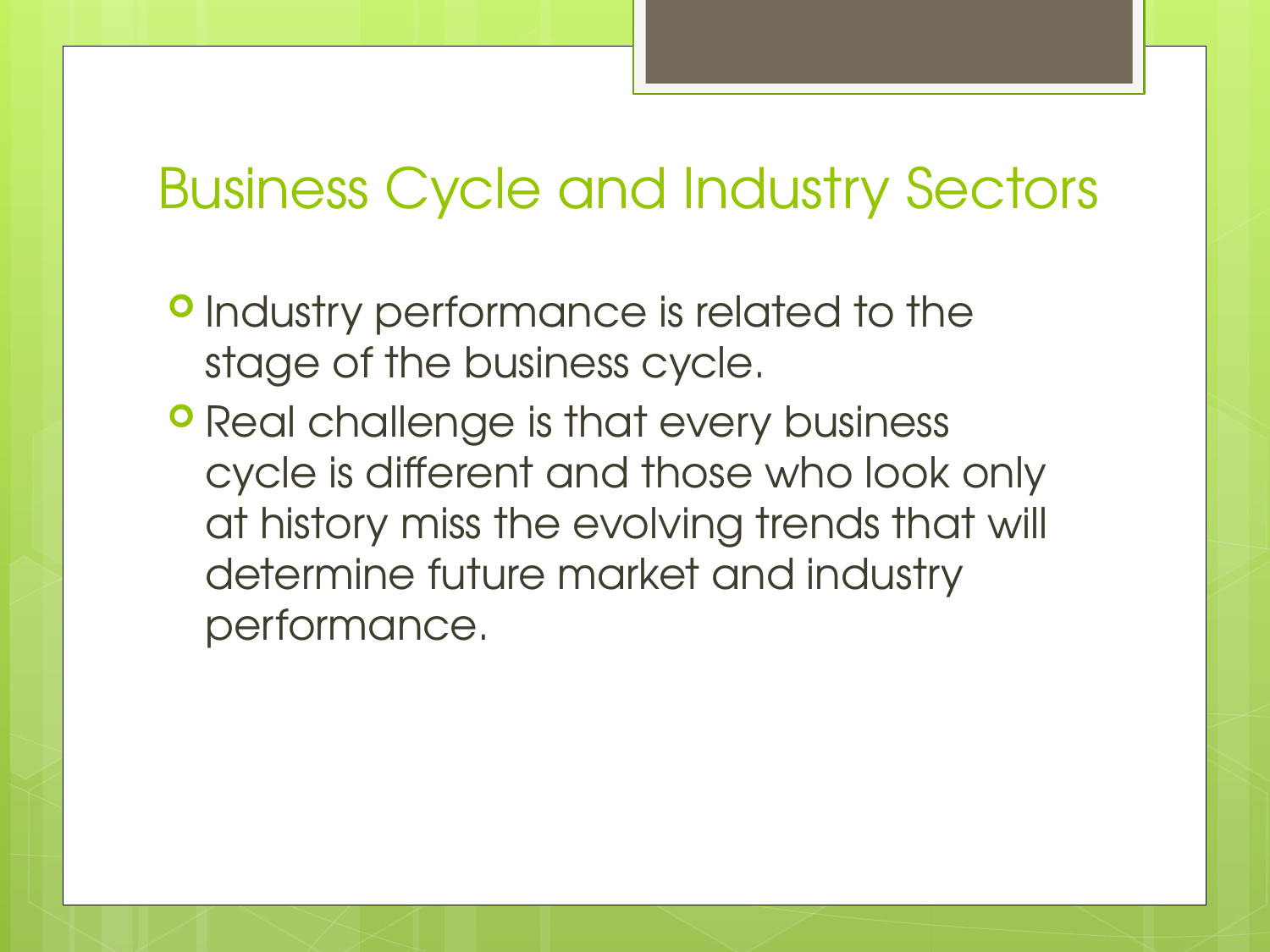

# Business Cycle and Industry Sectors
Industry performance is related to the stage of the business cycle.
Real challenge is that every business cycle is different and those who look only at history miss the evolving trends that will determine future market and industry performance.